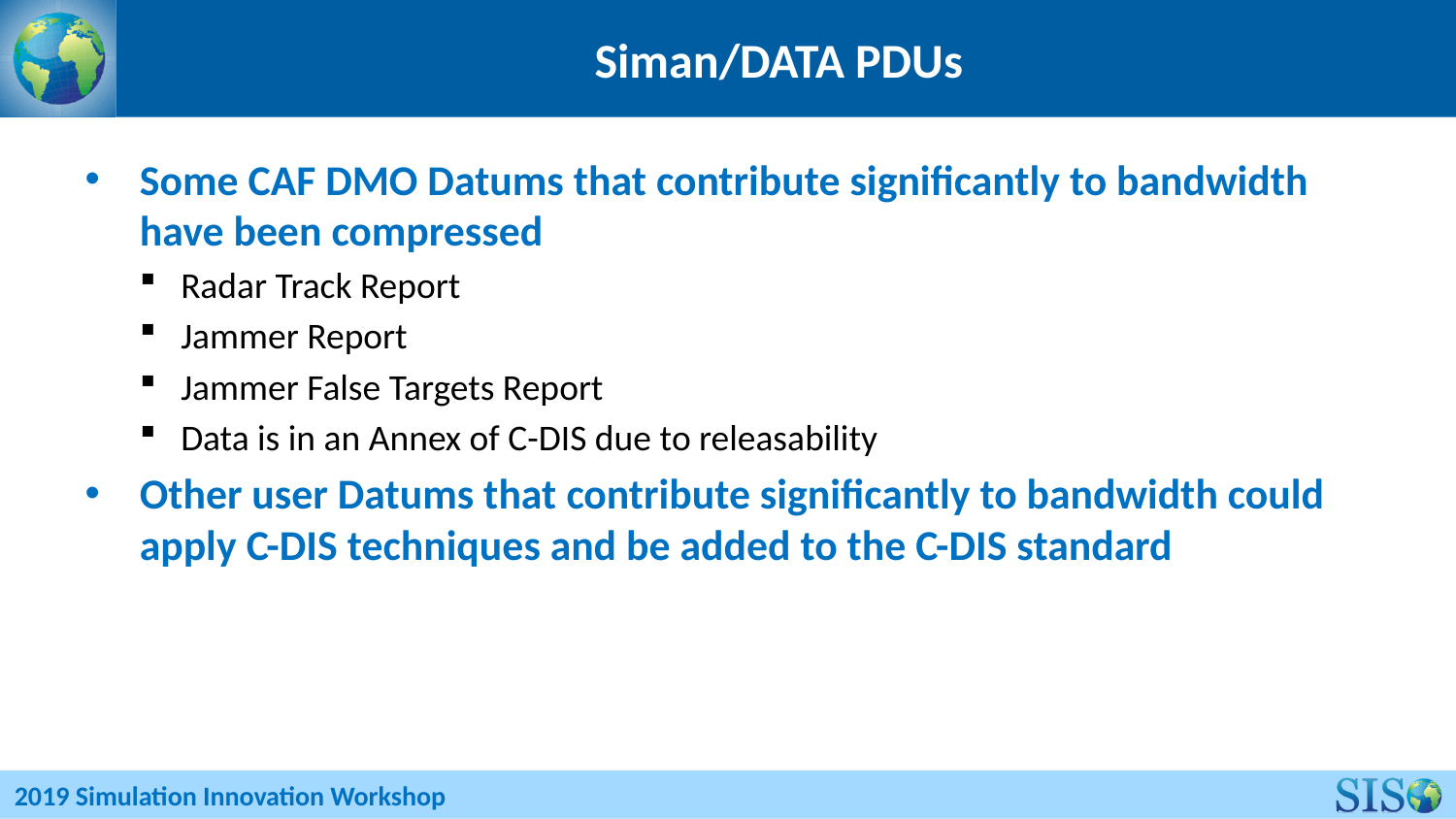

# Siman/DATA PDUs
Some CAF DMO Datums that contribute significantly to bandwidth have been compressed
Radar Track Report
Jammer Report
Jammer False Targets Report
Data is in an Annex of C-DIS due to releasability
Other user Datums that contribute significantly to bandwidth could apply C-DIS techniques and be added to the C-DIS standard